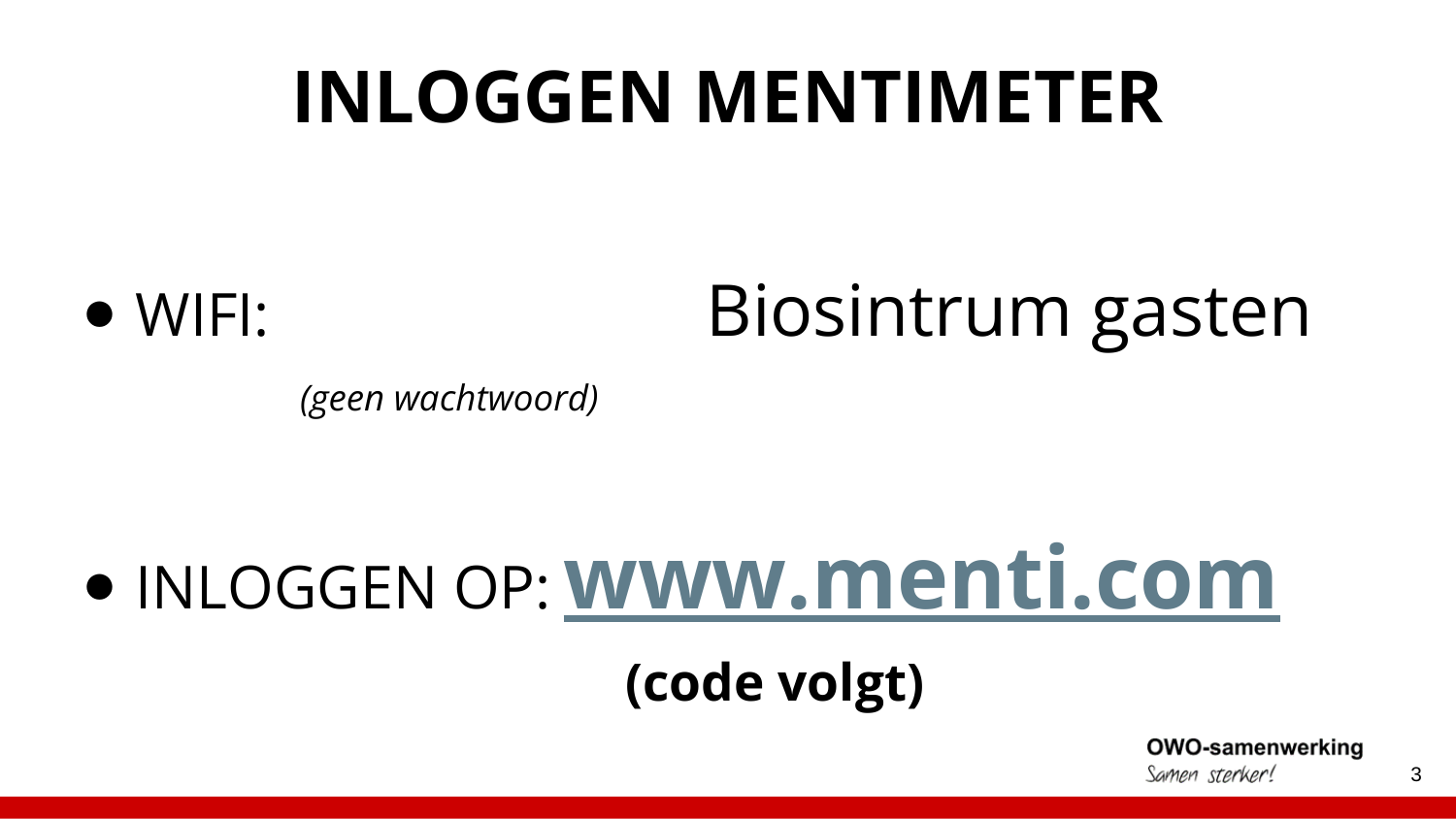

# INLOGGEN MENTIMETER

WIFI:  	 	  	Biosintrum gasten
			(geen wachtwoord)

INLOGGEN OP:	www.menti.com
   (code volgt)
3